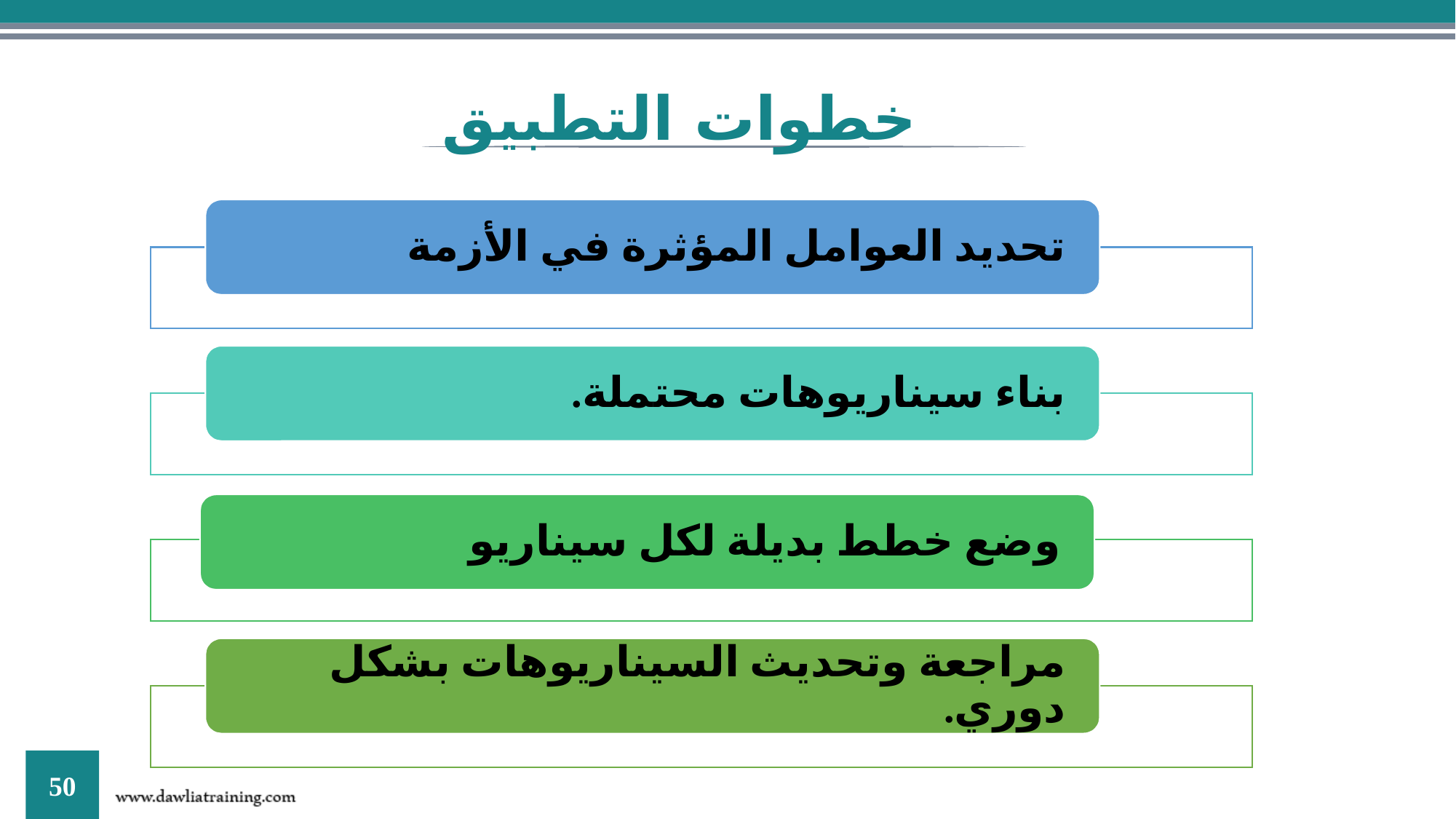

خطوات التطبيق
تحديد العوامل المؤثرة في الأزمة
بناء سيناريوهات محتملة.
وضع خطط بديلة لكل سيناريو
مراجعة وتحديث السيناريوهات بشكل دوري.